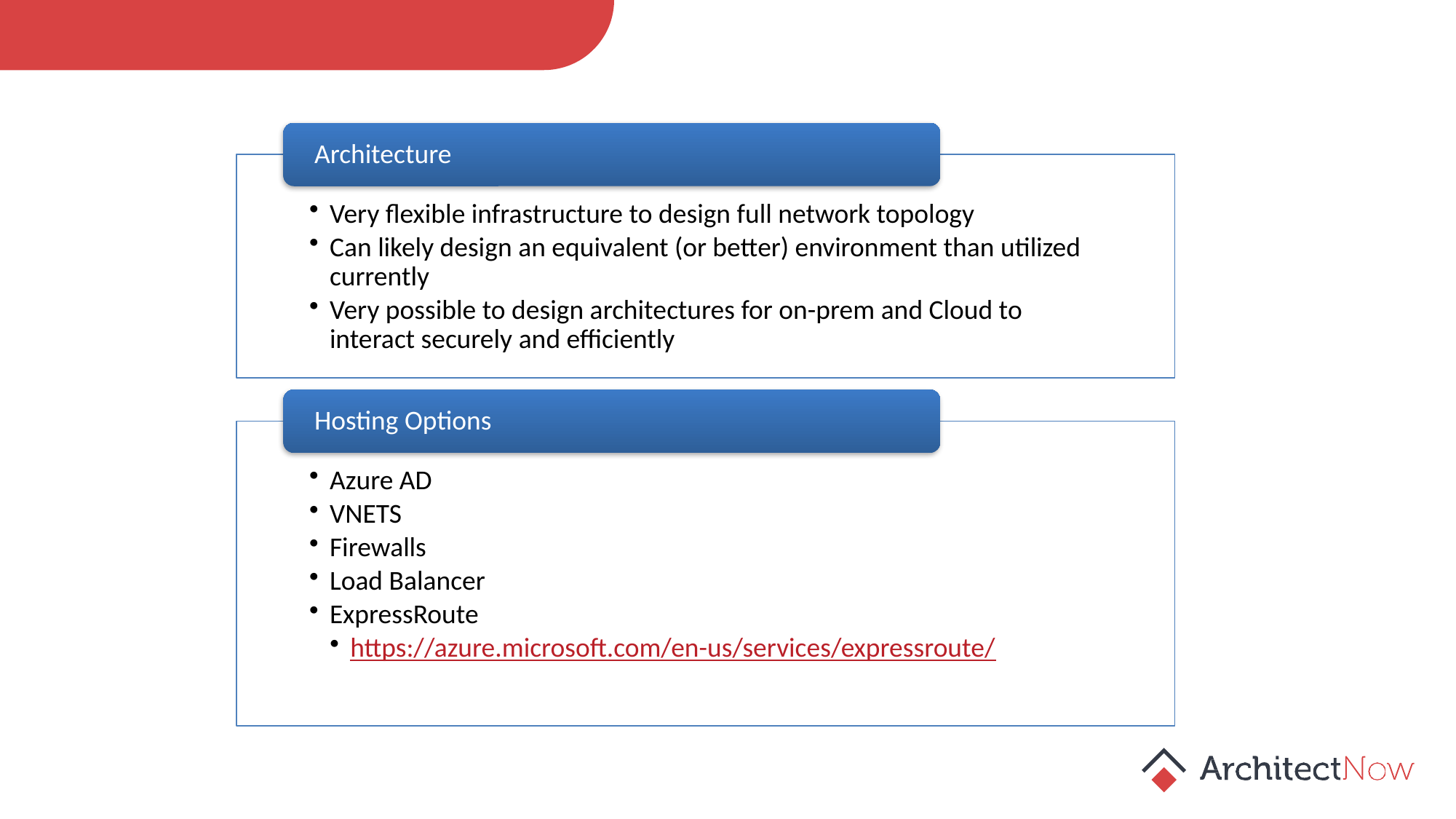

Very flexible infrastructure to design full network topology
Can likely design an equivalent (or better) environment than utilized currently
Very possible to design architectures for on-prem and Cloud to interact securely and efficiently
Architecture
Azure AD
VNETS
Firewalls
Load Balancer
ExpressRoute
https://azure.microsoft.com/en-us/services/expressroute/

Hosting Options